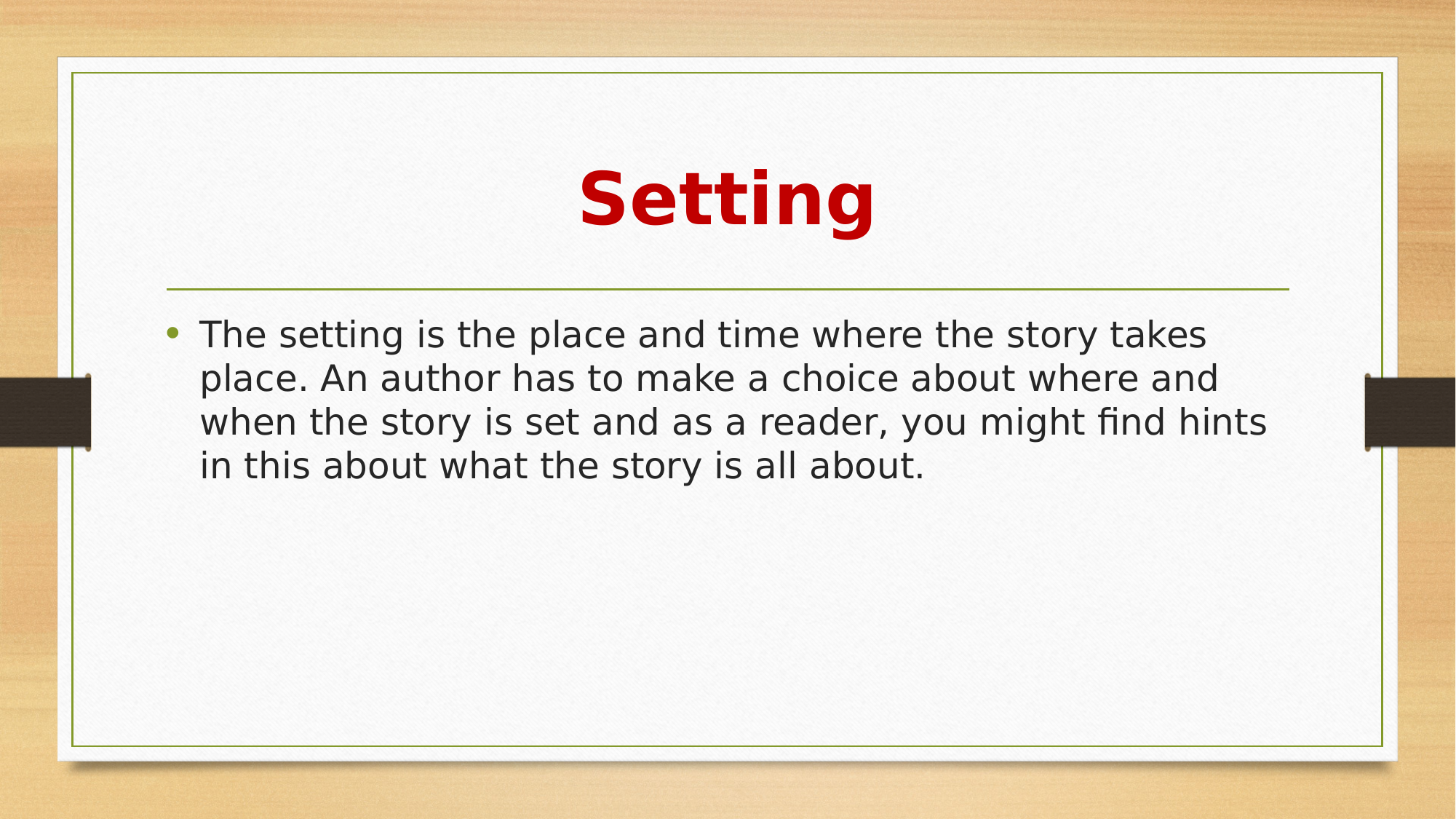

# Setting
The setting is the place and time where the story takes place. An author has to make a choice about where and when the story is set and as a reader, you might find hints in this about what the story is all about.